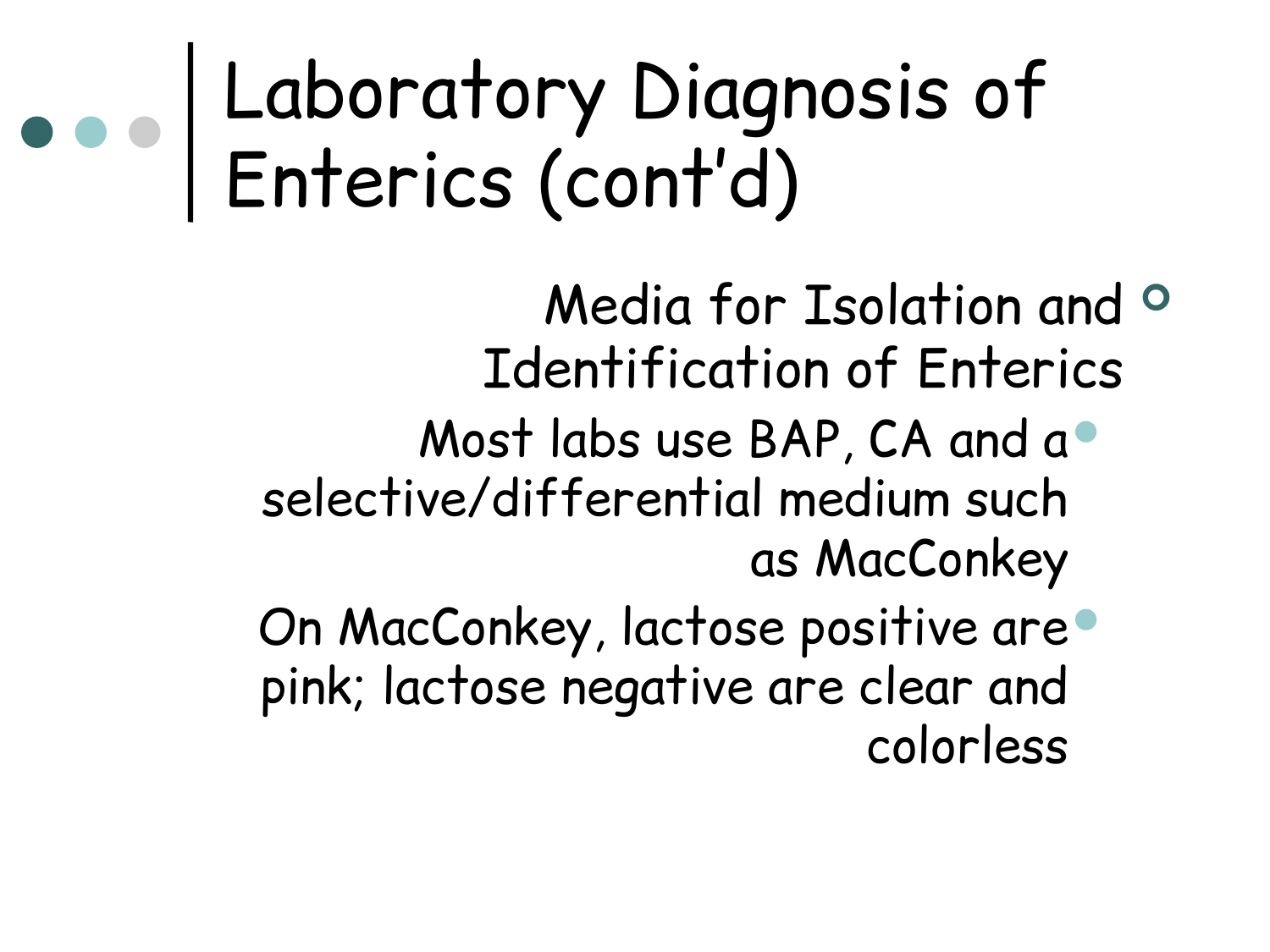

# Laboratory Diagnosis of Enterics (cont’d)
Media for Isolation and Identification of Enterics
Most labs use BAP, CA and a selective/differential medium such as MacConkey
On MacConkey, lactose positive are pink; lactose negative are clear and colorless